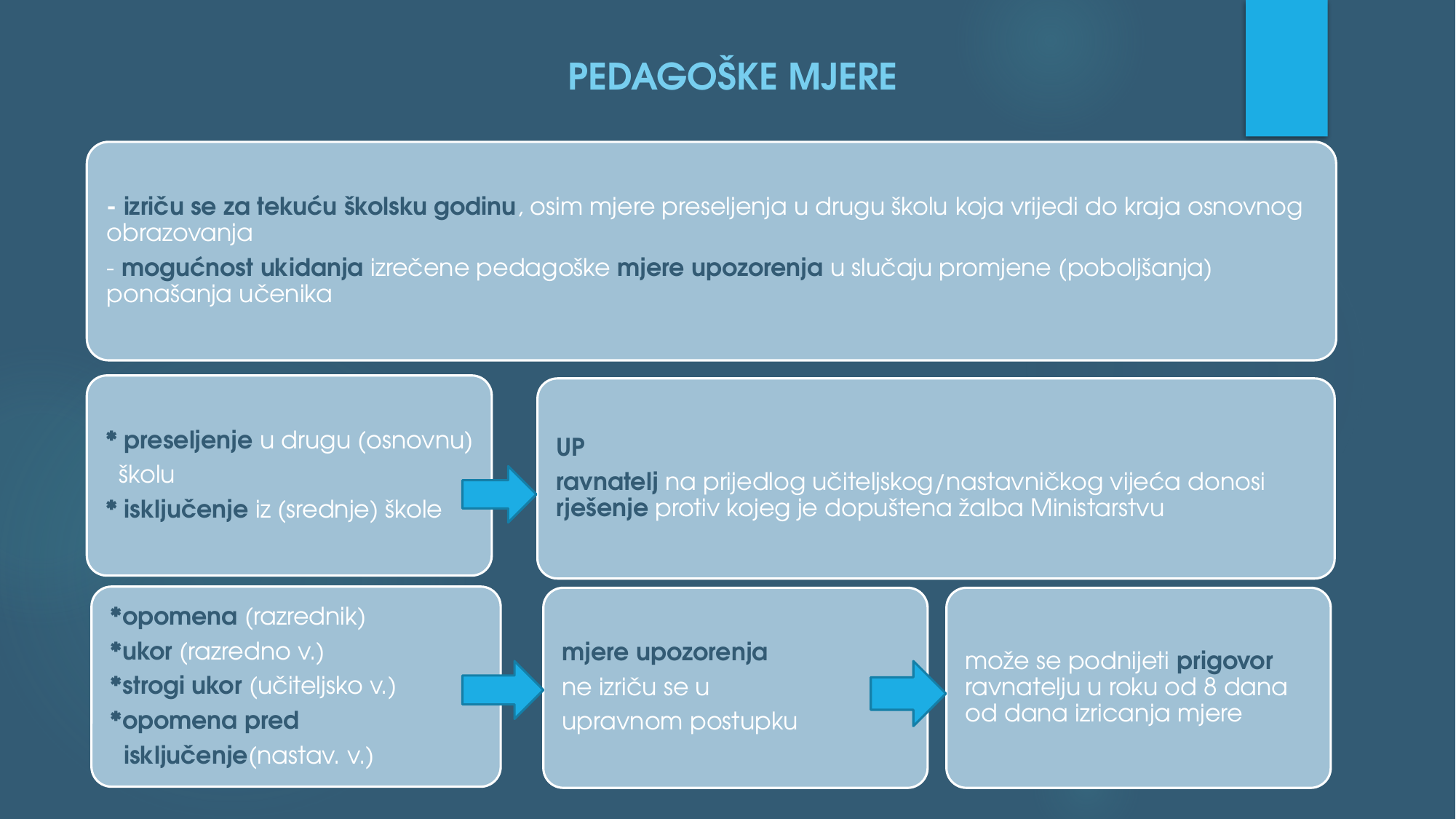

# PEDAGOŠKE MJERE
- izriču se za tekuću školsku godinu, osim mjere preseljenja u drugu školu koja vrijedi do kraja osnovnog obrazovanja
- mogućnost ukidanja izrečene pedagoške mjere upozorenja u slučaju promjene (poboljšanja) ponašanja učenika
UP
ravnatelj na prijedlog učiteljskog/nastavničkog vijeća donosi rješenje protiv kojeg je dopuštena žalba Ministarstvu
*opomena (razrednik)
*ukor (razredno v.)
*strogi ukor (učiteljsko v.)
*opomena pred
  isključenje(nastav. v.)

mjere upozorenja
ne izriču se u
upravnom postupku

* preseljenje u drugu (osnovnu)
  školu
* isključenje iz (srednje) škole
može se podnijeti prigovor    ravnatelju u roku od 8 dana od dana izricanja mjere